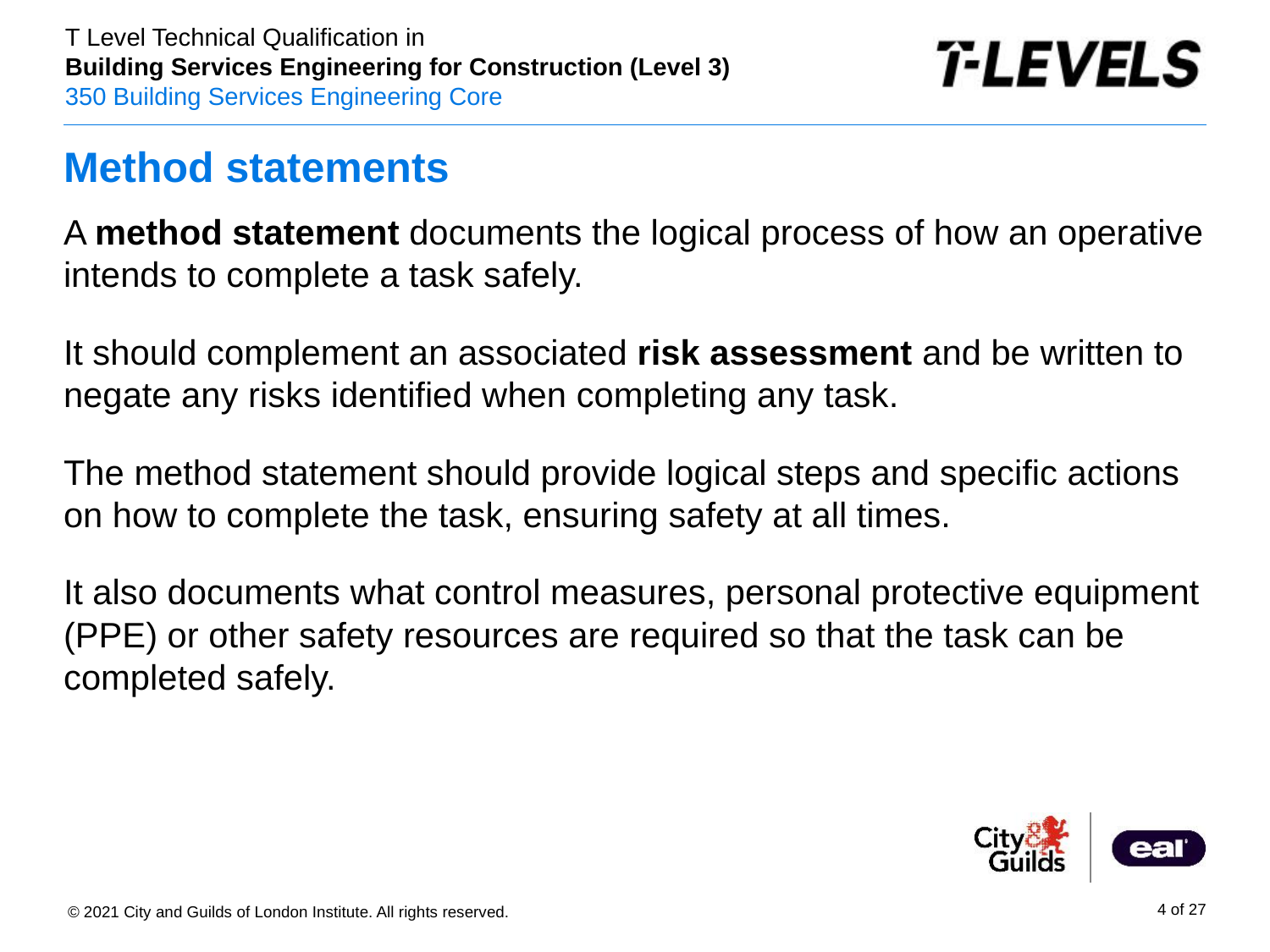

# Method statements
A method statement documents the logical process of how an operative intends to complete a task safely.
It should complement an associated risk assessment and be written to negate any risks identified when completing any task.
The method statement should provide logical steps and specific actions on how to complete the task, ensuring safety at all times.
It also documents what control measures, personal protective equipment (PPE) or other safety resources are required so that the task can be completed safely.